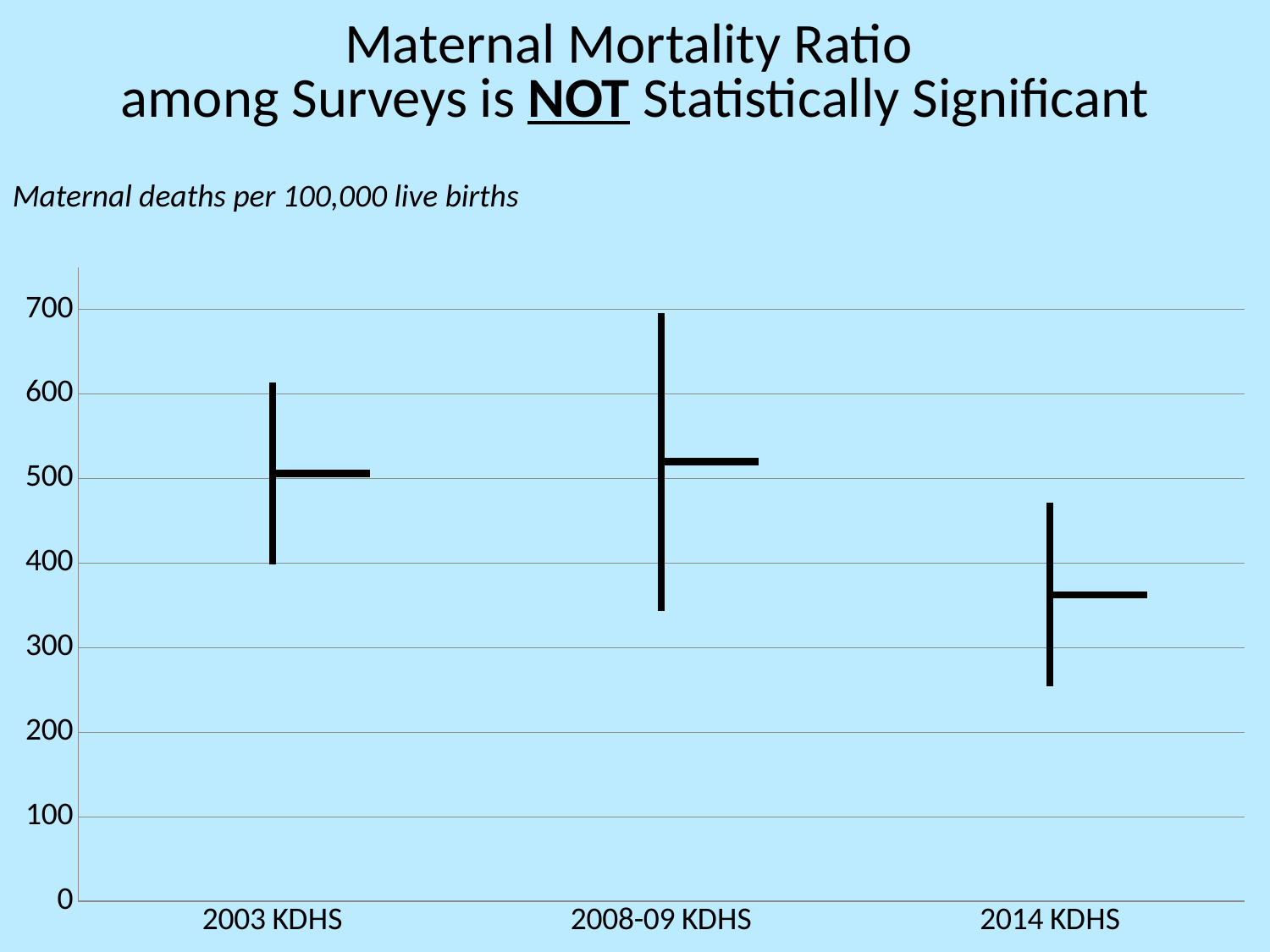

# Maternal Mortality Ratio among Surveys is NOT Statistically Significant
Maternal deaths per 100,000 live births

[unsupported chart]